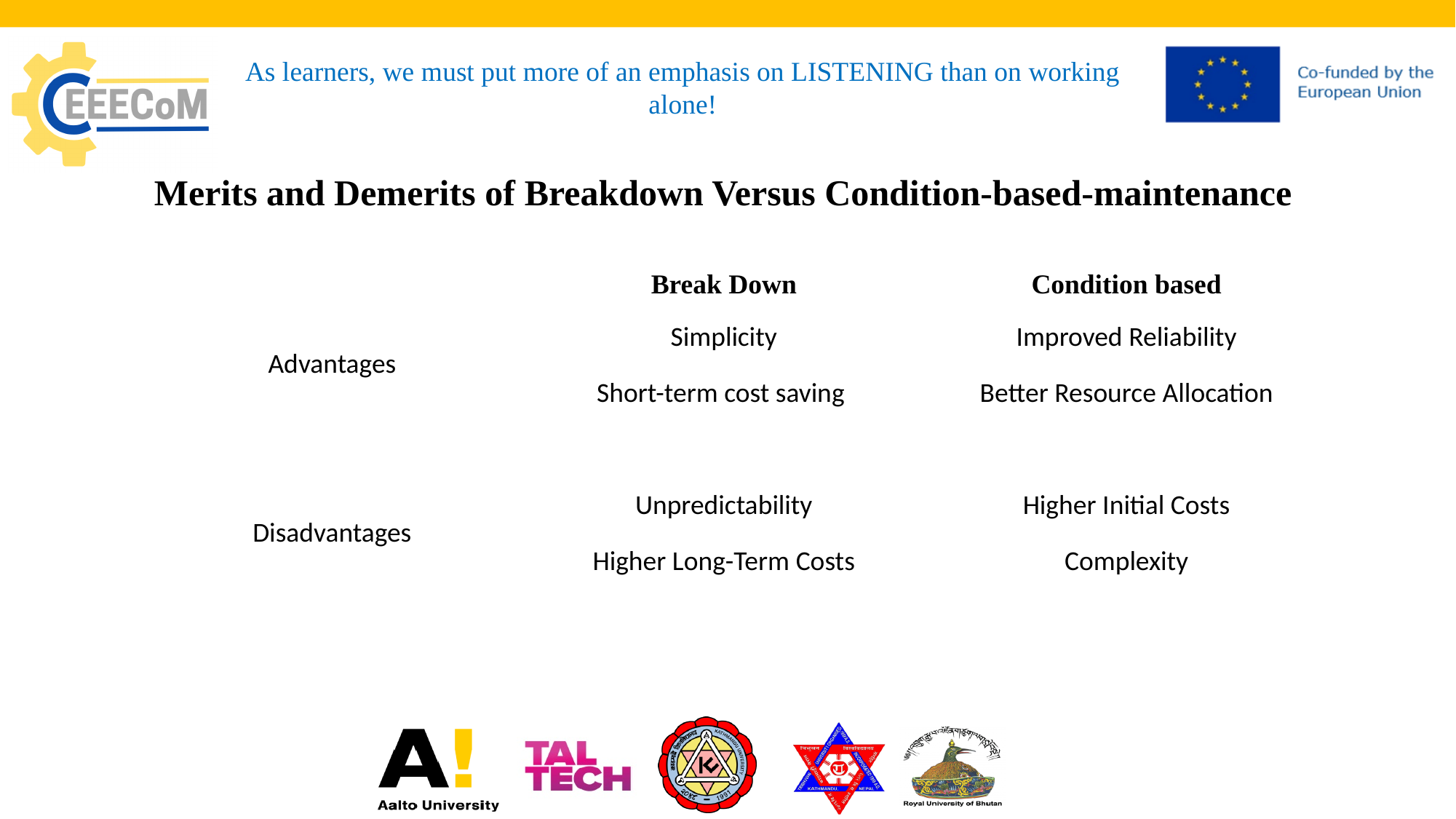

# As learners, we must put more of an emphasis on LISTENING than on working alone!
Merits and Demerits of Breakdown Versus Condition-based-maintenance
|  | Break Down | Condition based |
| --- | --- | --- |
| Advantages | Simplicity | Improved Reliability |
|  | Short-term cost saving | Better Resource Allocation |
|  |  |  |
| Disadvantages | Unpredictability | Higher Initial Costs |
|  | Higher Long-Term Costs | Complexity |